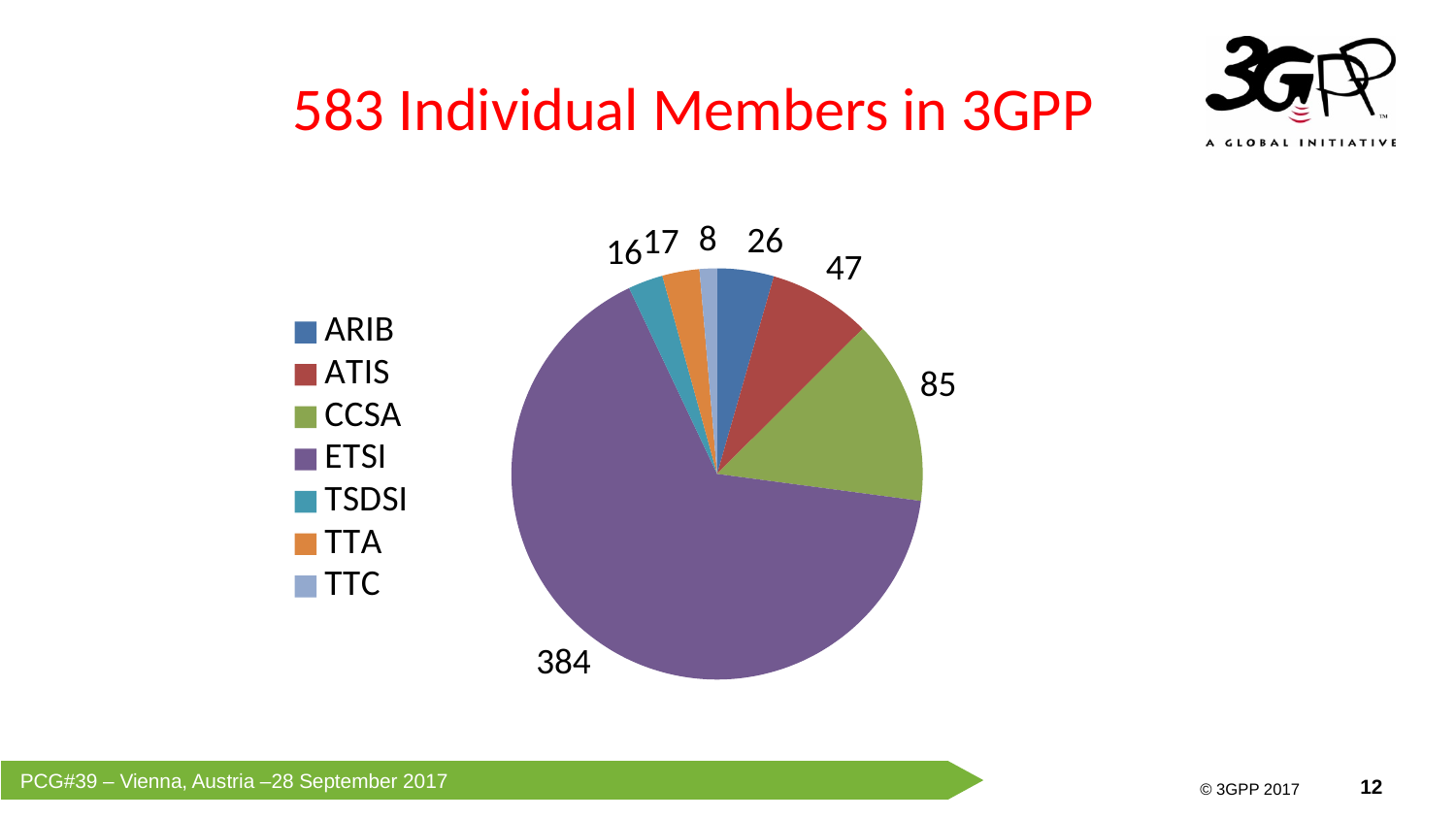

# 583 Individual Members in 3GPP

### Chart

| Category | Individual Members |
|---|---|
| ARIB | 26.0 |
| ATIS | 47.0 |
| CCSA | 85.0 |
| ETSI | 384.0 |
| TSDSI | 16.0 |
| TTA | 17.0 |
| TTC | 8.0 |